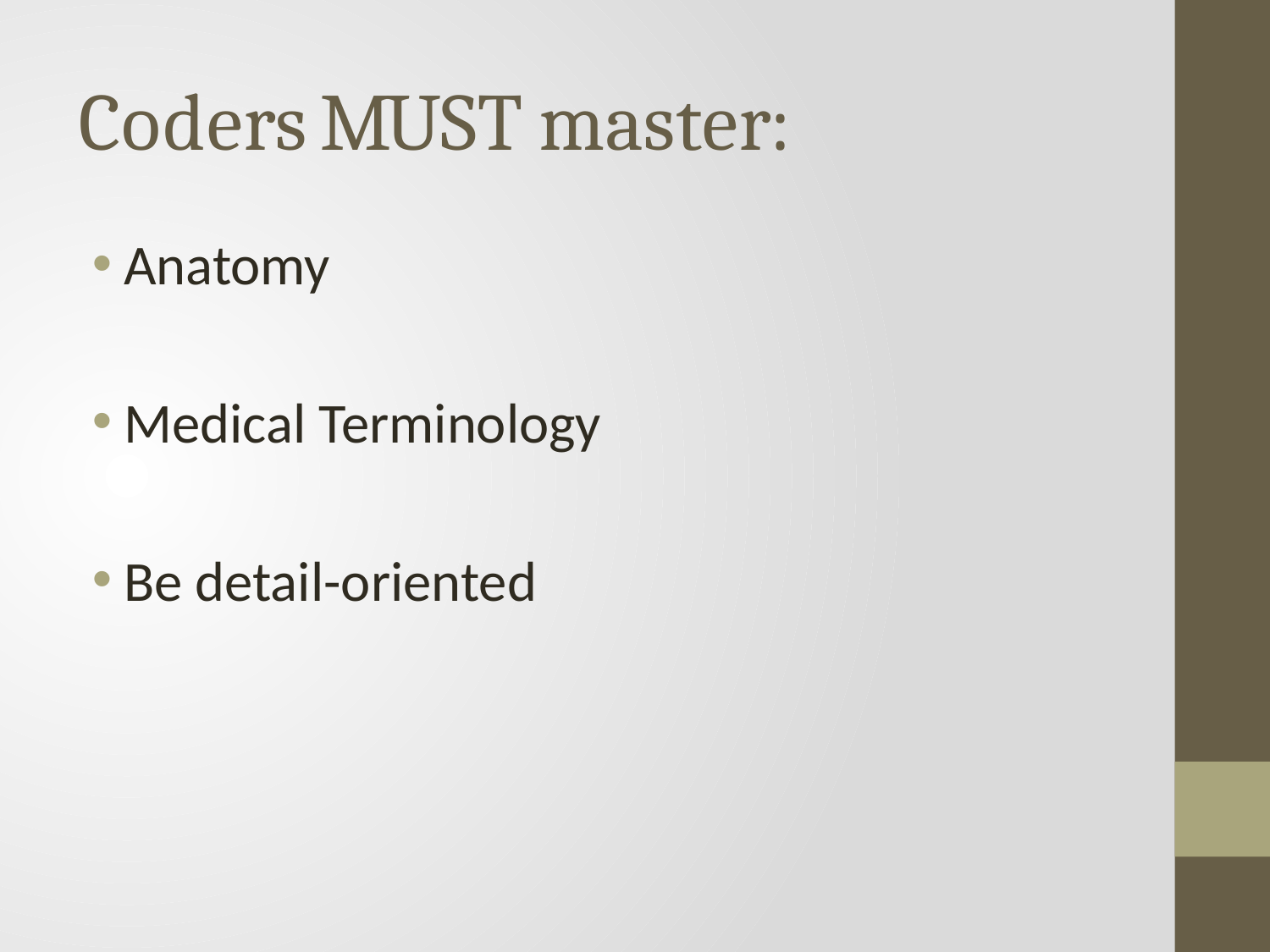

# Coders MUST master:
Anatomy

Medical Terminology

Be detail-oriented